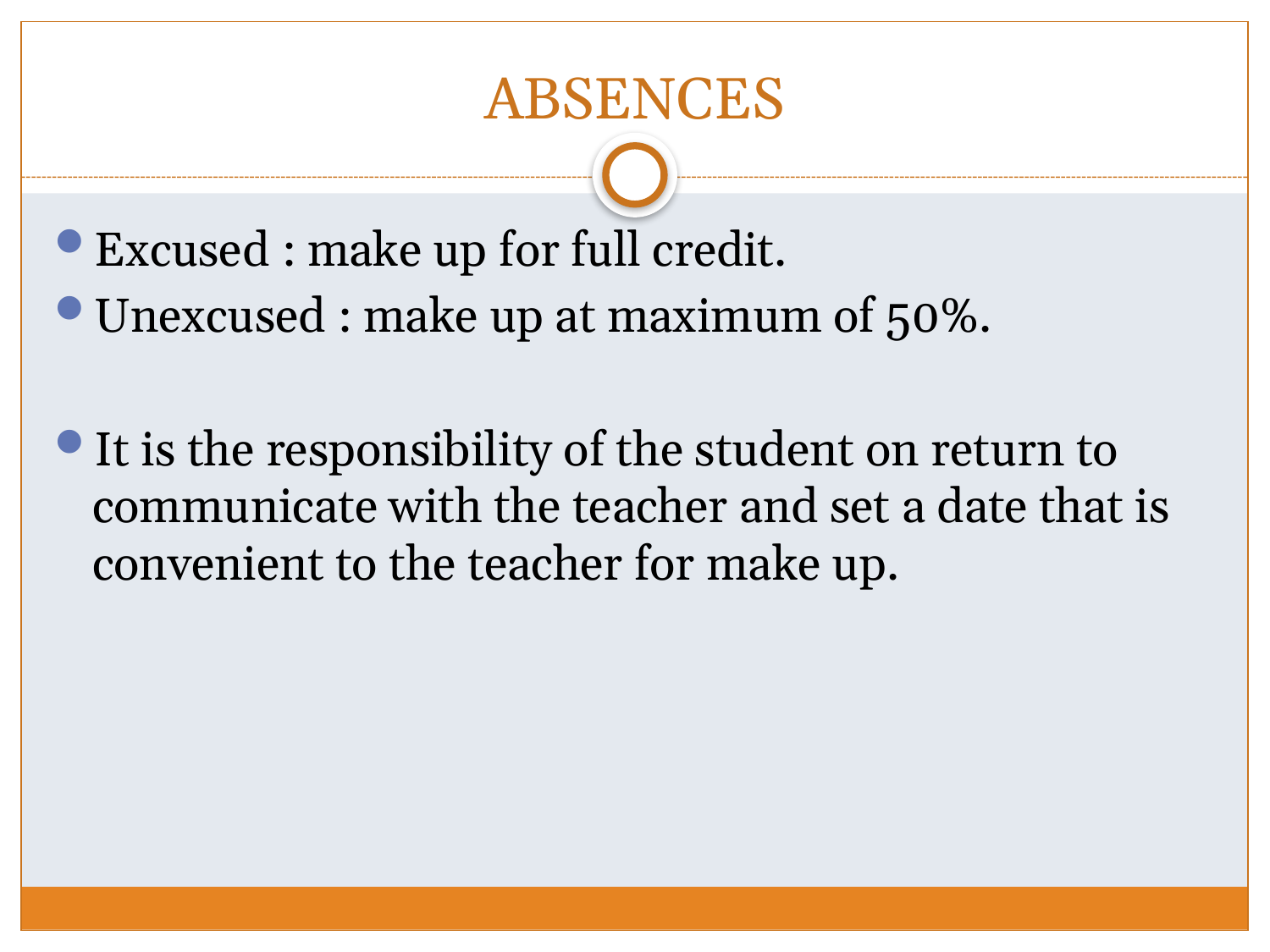

# ABSENCES
Excused : make up for full credit.
Unexcused : make up at maximum of 50%.

It is the responsibility of the student on return to communicate with the teacher and set a date that is convenient to the teacher for make up.